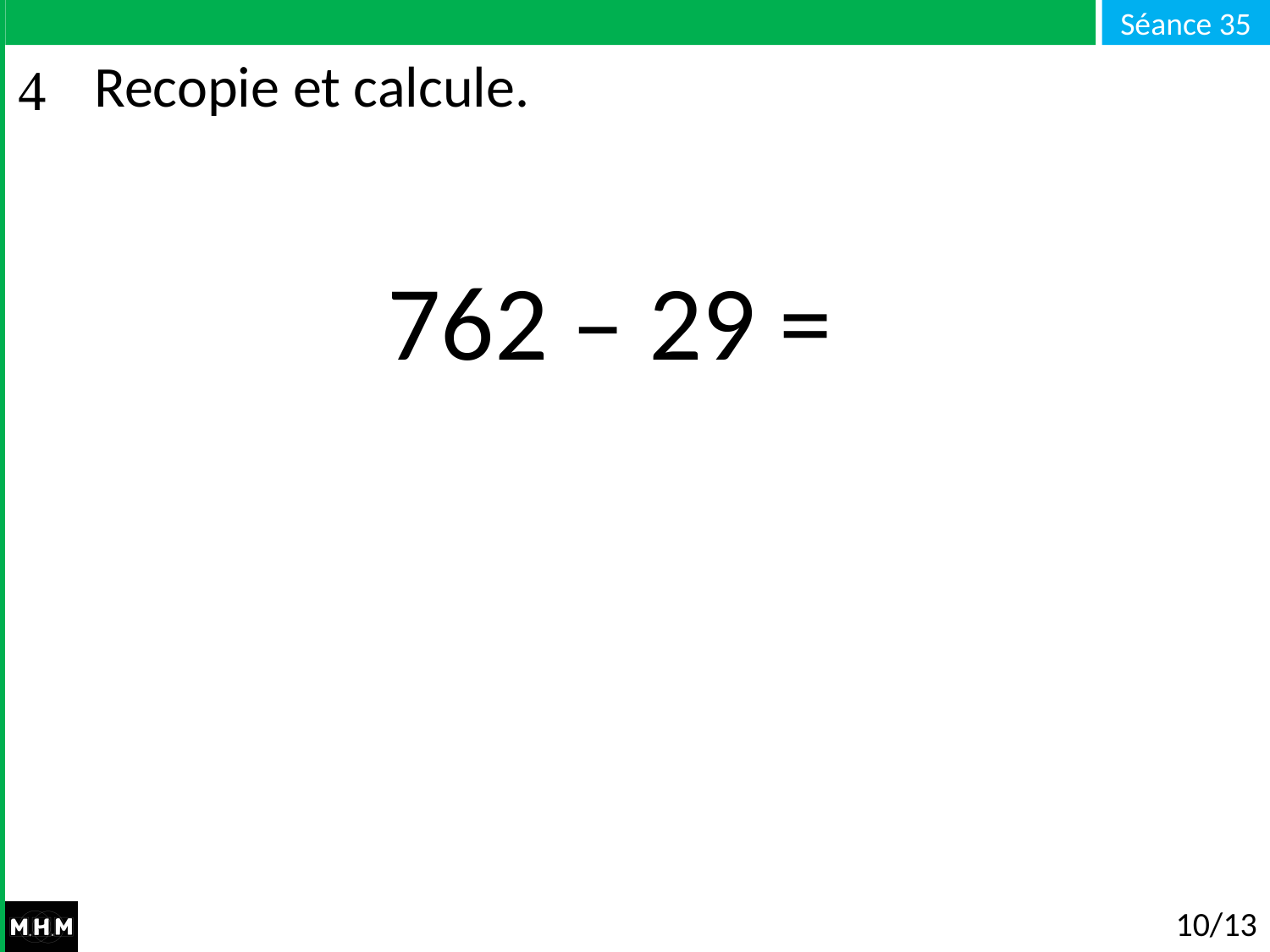

# Recopie et calcule.
762 – 29 =
10/13